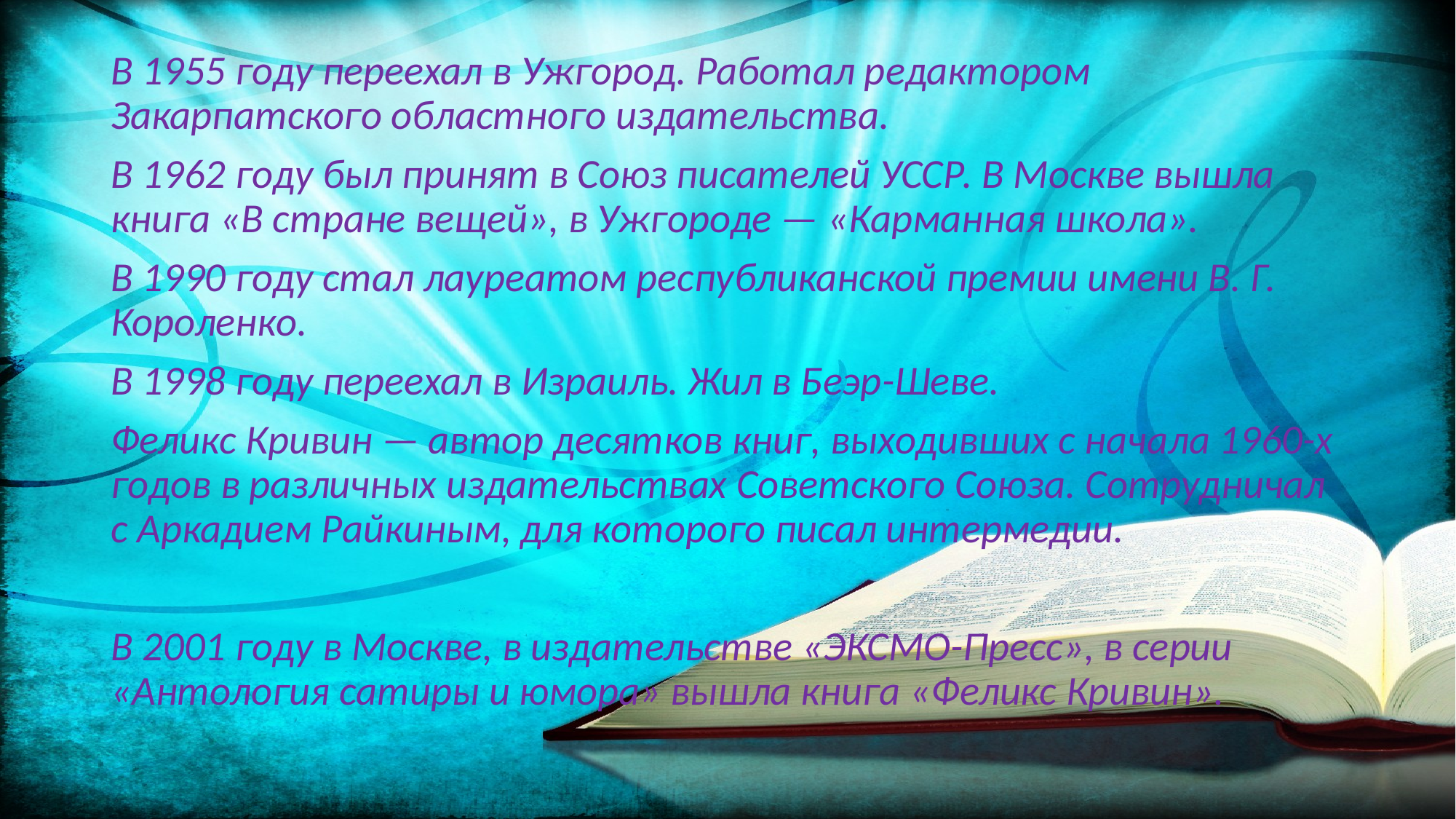

#
В 1955 году переехал в Ужгород. Работал редактором Закарпатского областного издательства.
В 1962 году был принят в Союз писателей УССР. В Москве вышла книга «В стране вещей», в Ужгороде — «Карманная школа».
В 1990 году стал лауреатом республиканской премии имени В. Г. Короленко.
В 1998 году переехал в Израиль. Жил в Беэр-Шеве.
Феликс Кривин — автор десятков книг, выходивших с начала 1960-х годов в различных издательствах Советского Союза. Сотрудничал с Аркадием Райкиным, для которого писал интермедии.

В 2001 году в Москве, в издательстве «ЭКСМО-Пресс», в серии «Антология сатиры и юмора» вышла книга «Феликс Кривин».